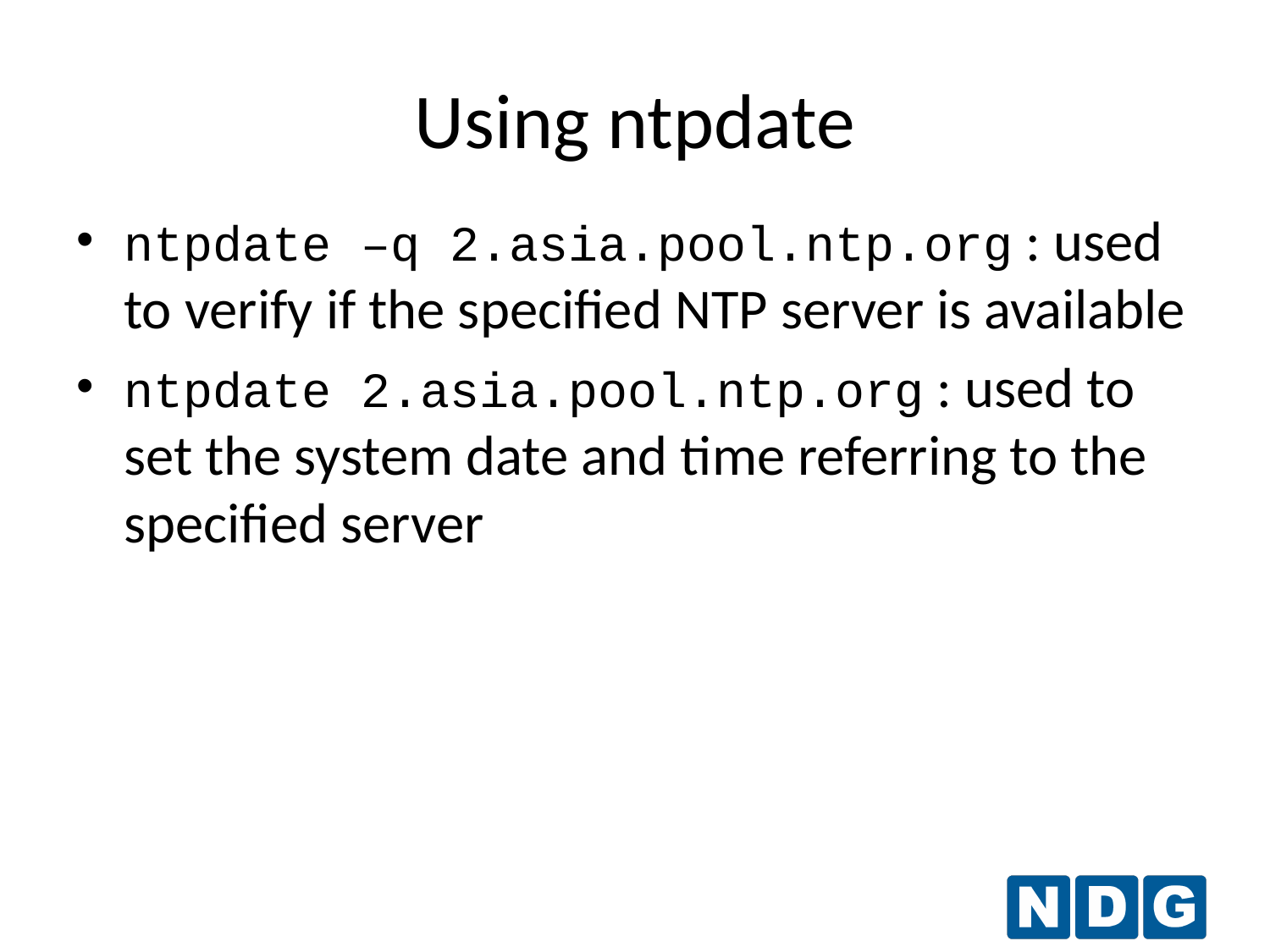

Using ntpdate
ntpdate –q 2.asia.pool.ntp.org : used to verify if the specified NTP server is available
ntpdate 2.asia.pool.ntp.org : used to set the system date and time referring to the specified server